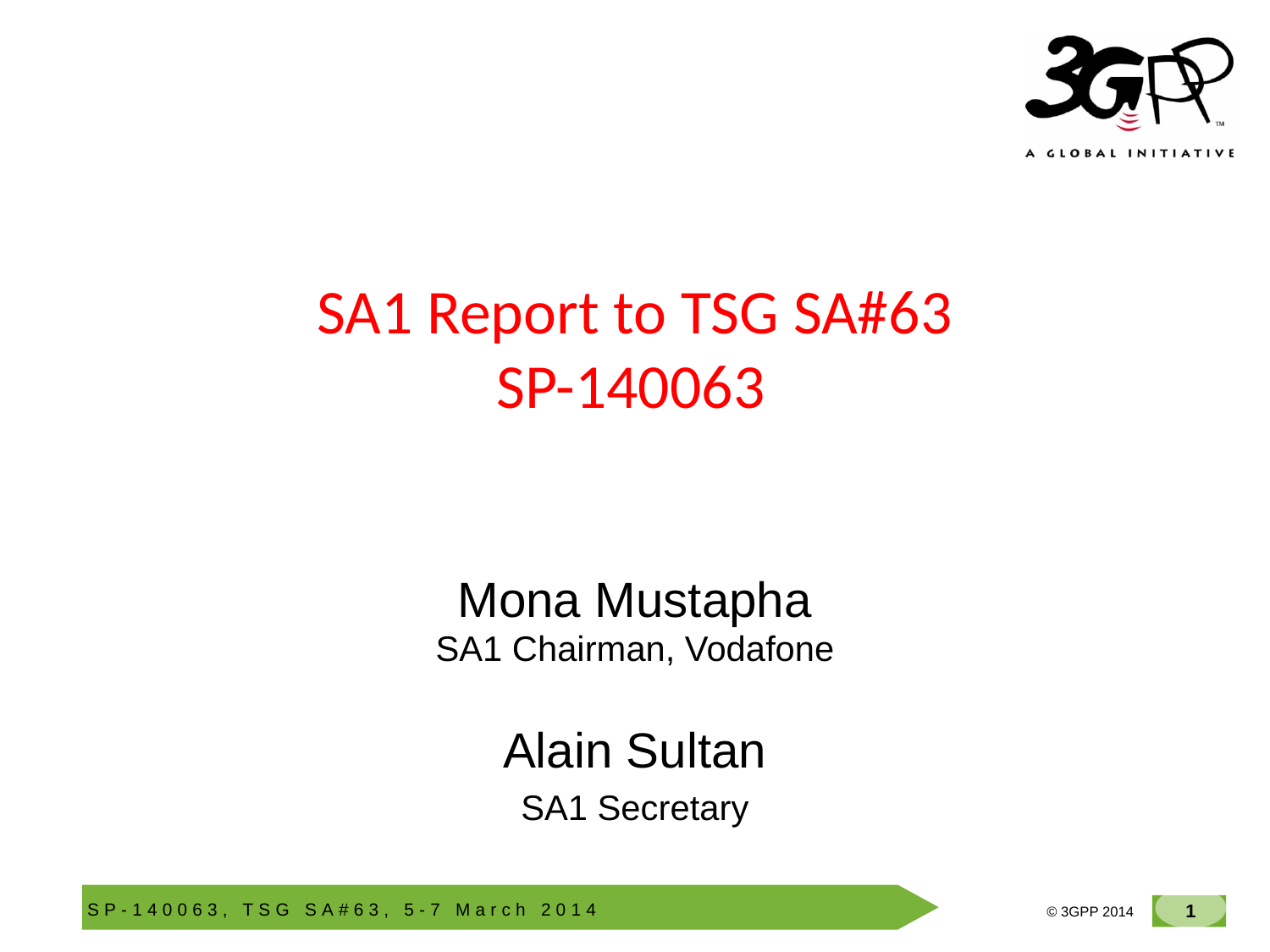

# SA1 Report to TSG SA#63 SP-140063
Mona Mustapha
SA1 Chairman, Vodafone

Alain Sultan
SA1 Secretary